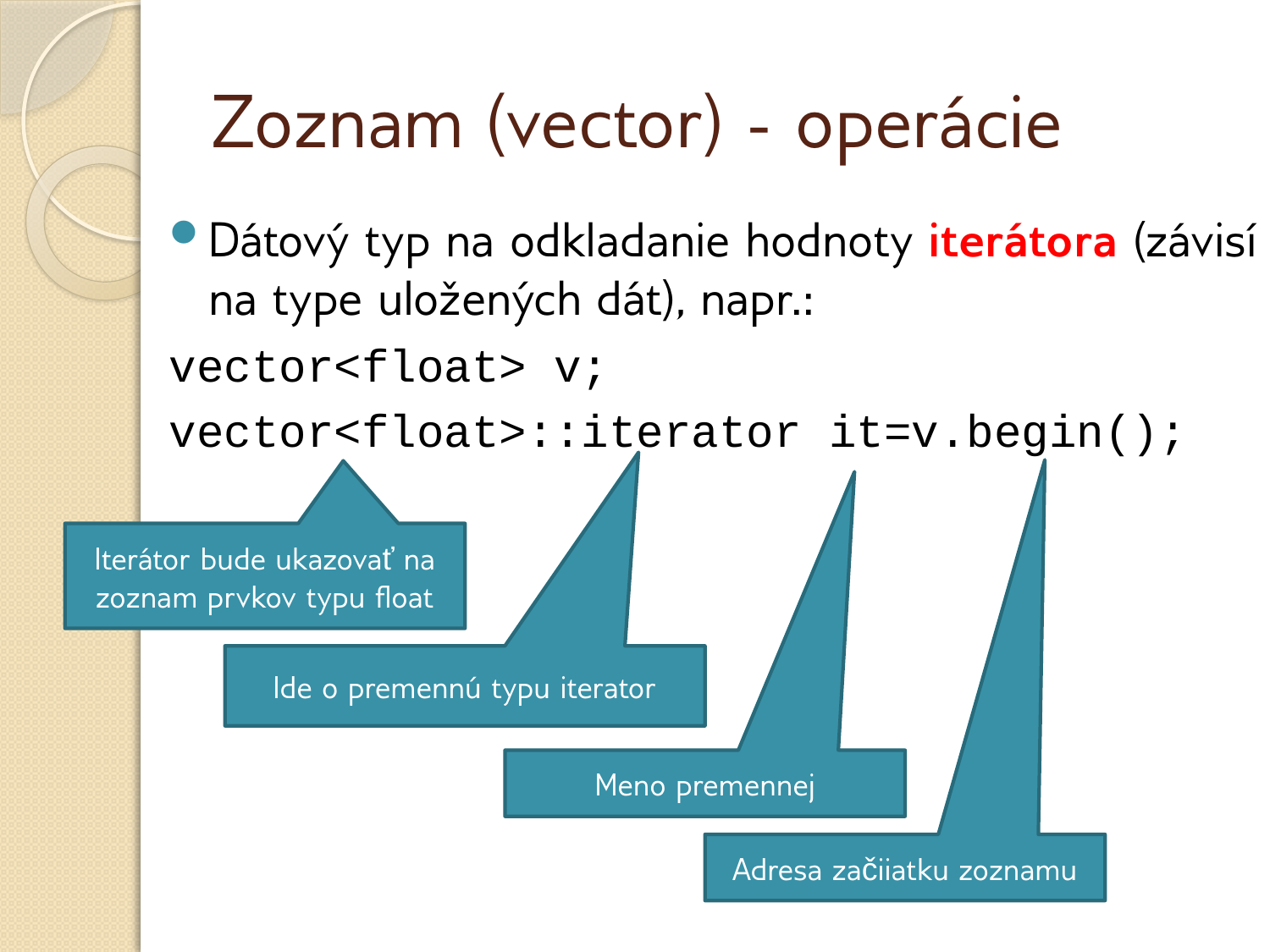

# Zoznam (vector) - operácie
Dátový typ na odkladanie hodnoty iterátora (závisí na type uložených dát), napr.:
vector<float> v;
vector<float>::iterator it=v.begin();

Iterátor bude ukazovať na zoznam prvkov typu float
Ide o premennú typu iterator
Meno premennej
Adresa začiiatku zoznamu